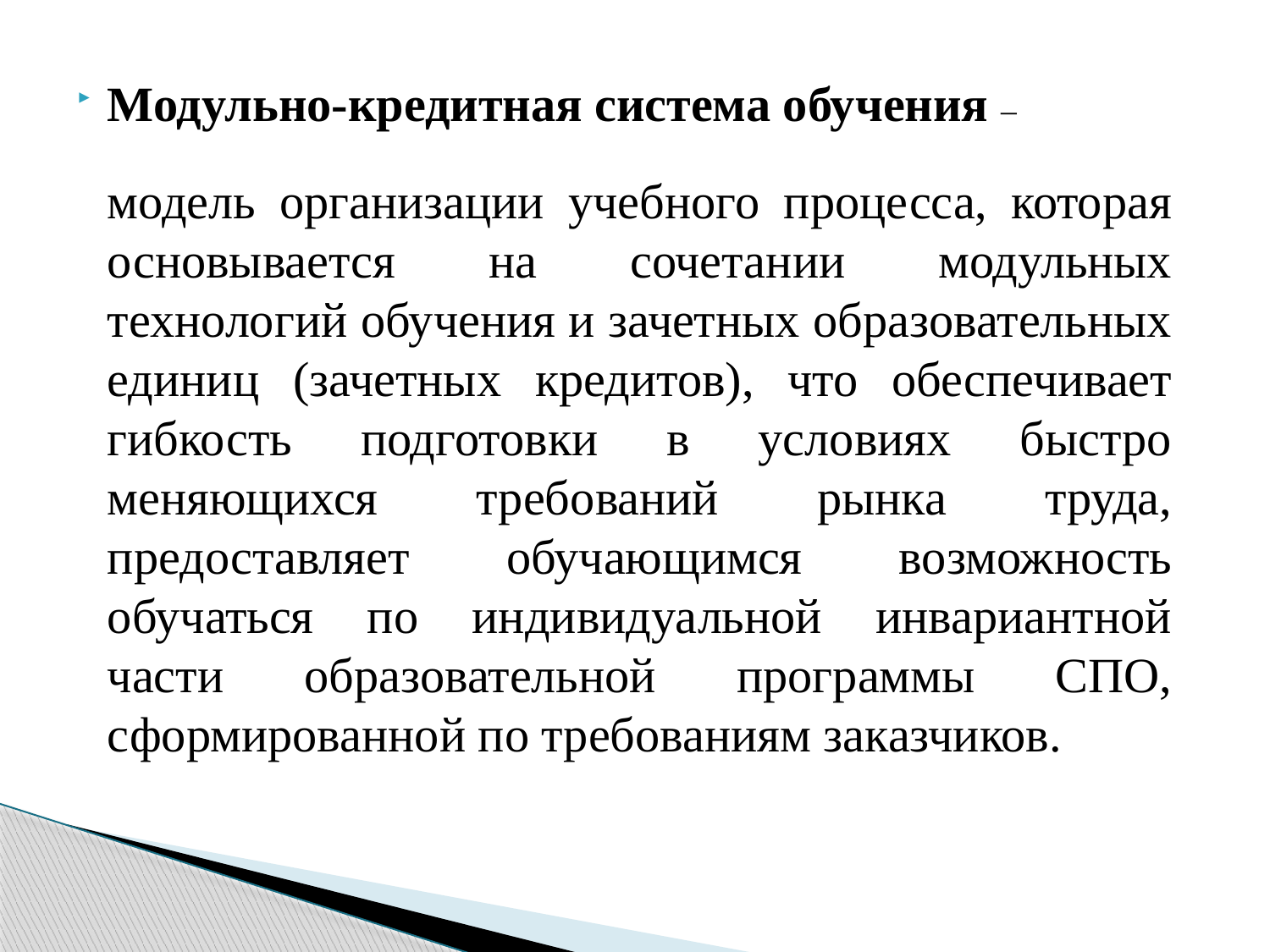

#

Модульно-кредитная система обучения –

модель организации учебного процесса, которая основывается на сочетании модульных технологий обучения и зачетных образовательных единиц (зачетных кредитов), что обеспечивает гибкость подготовки в условиях быстро меняющихся требований рынка труда, предоставляет обучающимся возможность обучаться по индивидуальной инвариантной части образовательной программы СПО, сформированной по требованиям заказчиков.